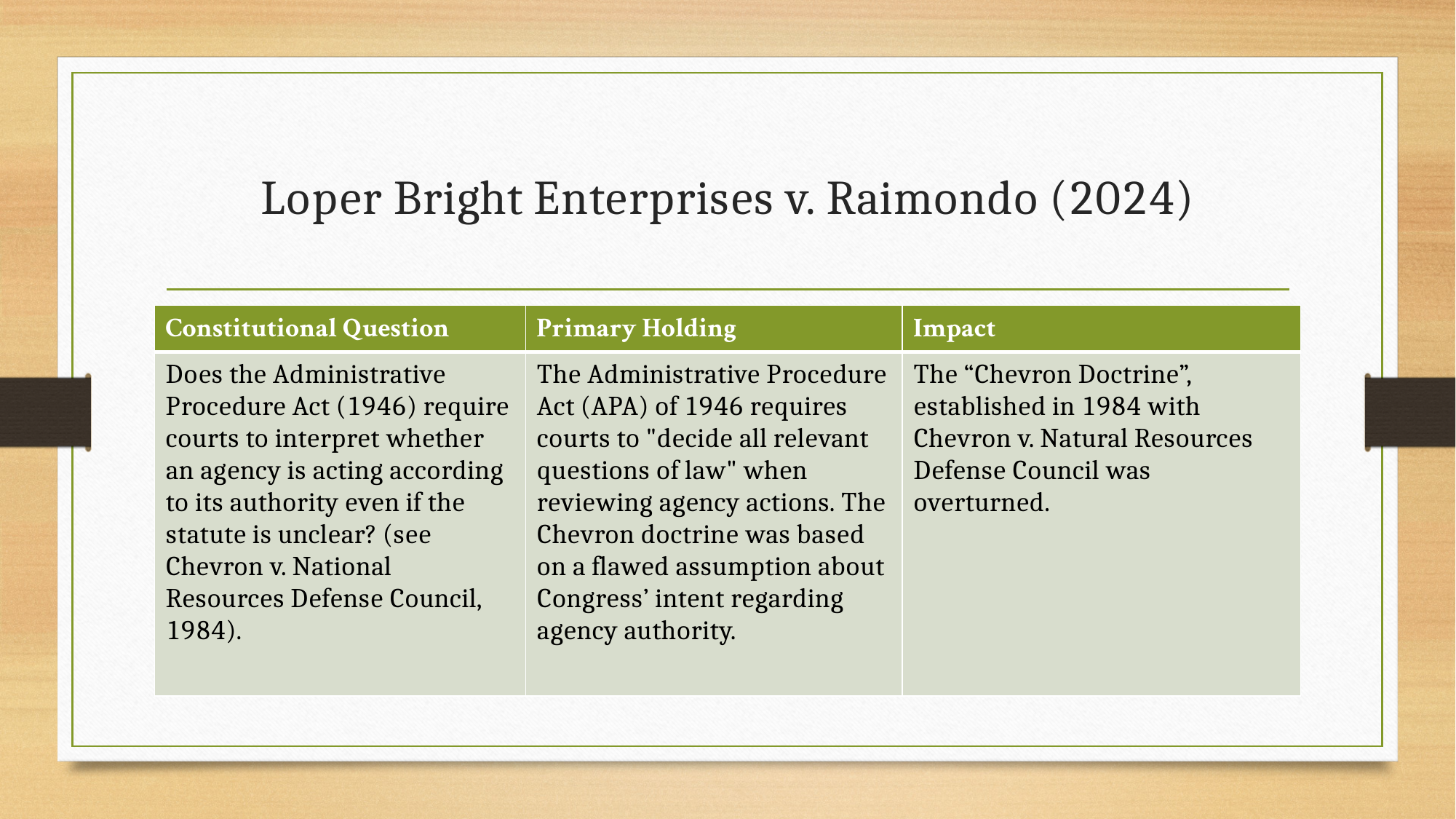

# Loper Bright Enterprises v. Raimondo (2024)
| Constitutional Question | Primary Holding | Impact |
| --- | --- | --- |
| Does the Administrative Procedure Act (1946) require courts to interpret whether an agency is acting according to its authority even if the statute is unclear? (see Chevron v. National Resources Defense Council, 1984). | The Administrative Procedure Act (APA) of 1946 requires courts to "decide all relevant questions of law" when reviewing agency actions. The Chevron doctrine was based on a flawed assumption about Congress’ intent regarding agency authority. | The “Chevron Doctrine”, established in 1984 with Chevron v. Natural Resources Defense Council was overturned. |